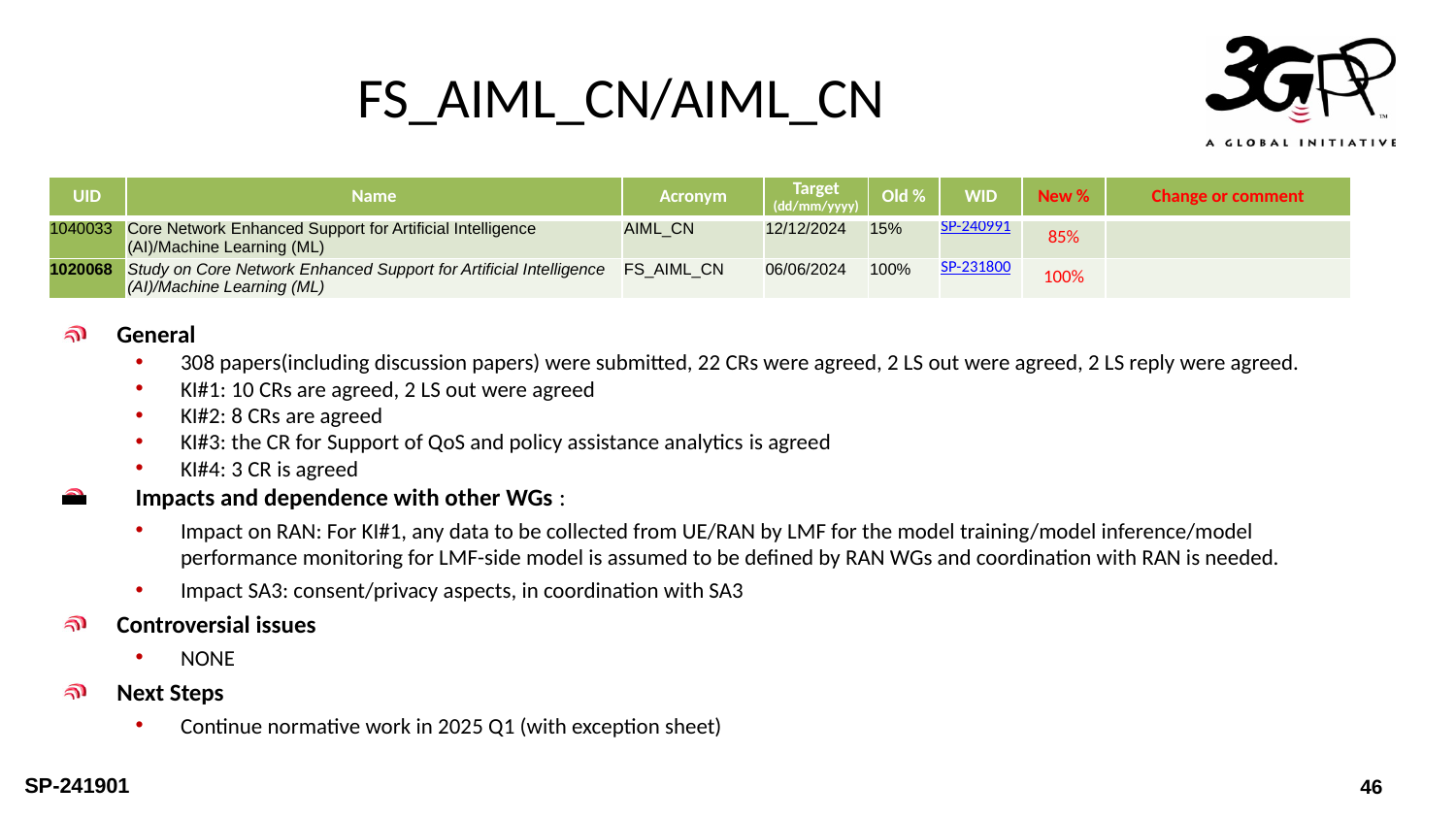

# FS_AIML_CN/AIML_CN
| UID | Name | Acronym | Target (dd/mm/yyyy) | Old % | WID | New % | Change or comment |
| --- | --- | --- | --- | --- | --- | --- | --- |
| 1040033 | Core Network Enhanced Support for Artificial Intelligence (AI)/Machine Learning (ML) | AIML\_CN | 12/12/2024 | 15% | SP-240991 | 85% |  |
| 1020068 | Study on Core Network Enhanced Support for Artificial Intelligence (AI)/Machine Learning (ML) | FS\_AIML\_CN | 06/06/2024 | 100% | SP-231800 | 100% |  |
General
308 papers(including discussion papers) were submitted, 22 CRs were agreed, 2 LS out were agreed, 2 LS reply were agreed.
KI#1: 10 CRs are agreed, 2 LS out were agreed
KI#2: 8 CRs are agreed
KI#3: the CR for Support of QoS and policy assistance analytics is agreed
KI#4: 3 CR is agreed
Impacts and dependence with other WGs :
Impact on RAN: For KI#1, any data to be collected from UE/RAN by LMF for the model training/model inference/model performance monitoring for LMF-side model is assumed to be defined by RAN WGs and coordination with RAN is needed.
Impact SA3: consent/privacy aspects, in coordination with SA3
Controversial issues
NONE
Next Steps
Continue normative work in 2025 Q1 (with exception sheet)